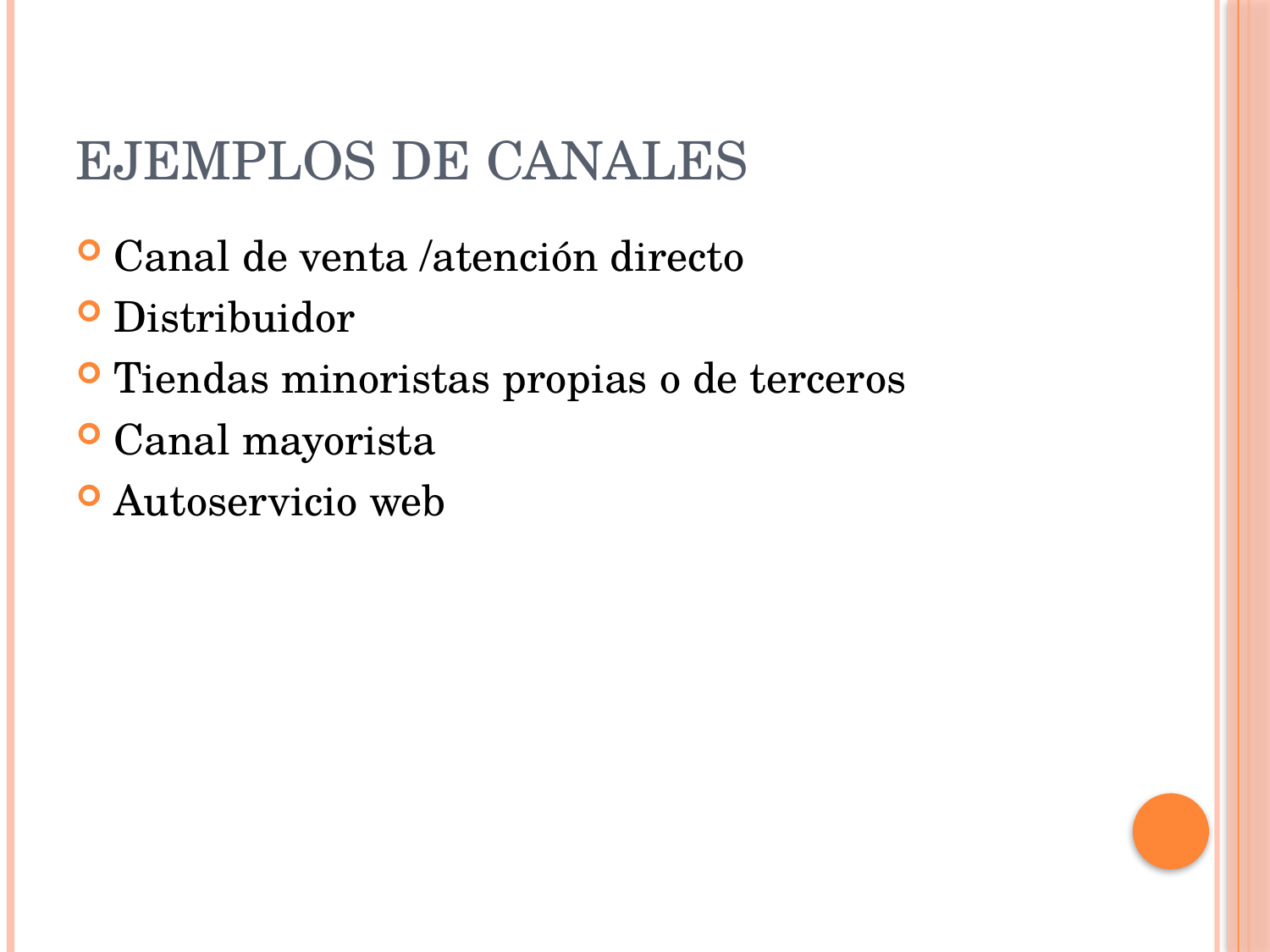

# Ejemplos de canales
Canal de venta /atención directo
Distribuidor
Tiendas minoristas propias o de terceros
Canal mayorista
Autoservicio web